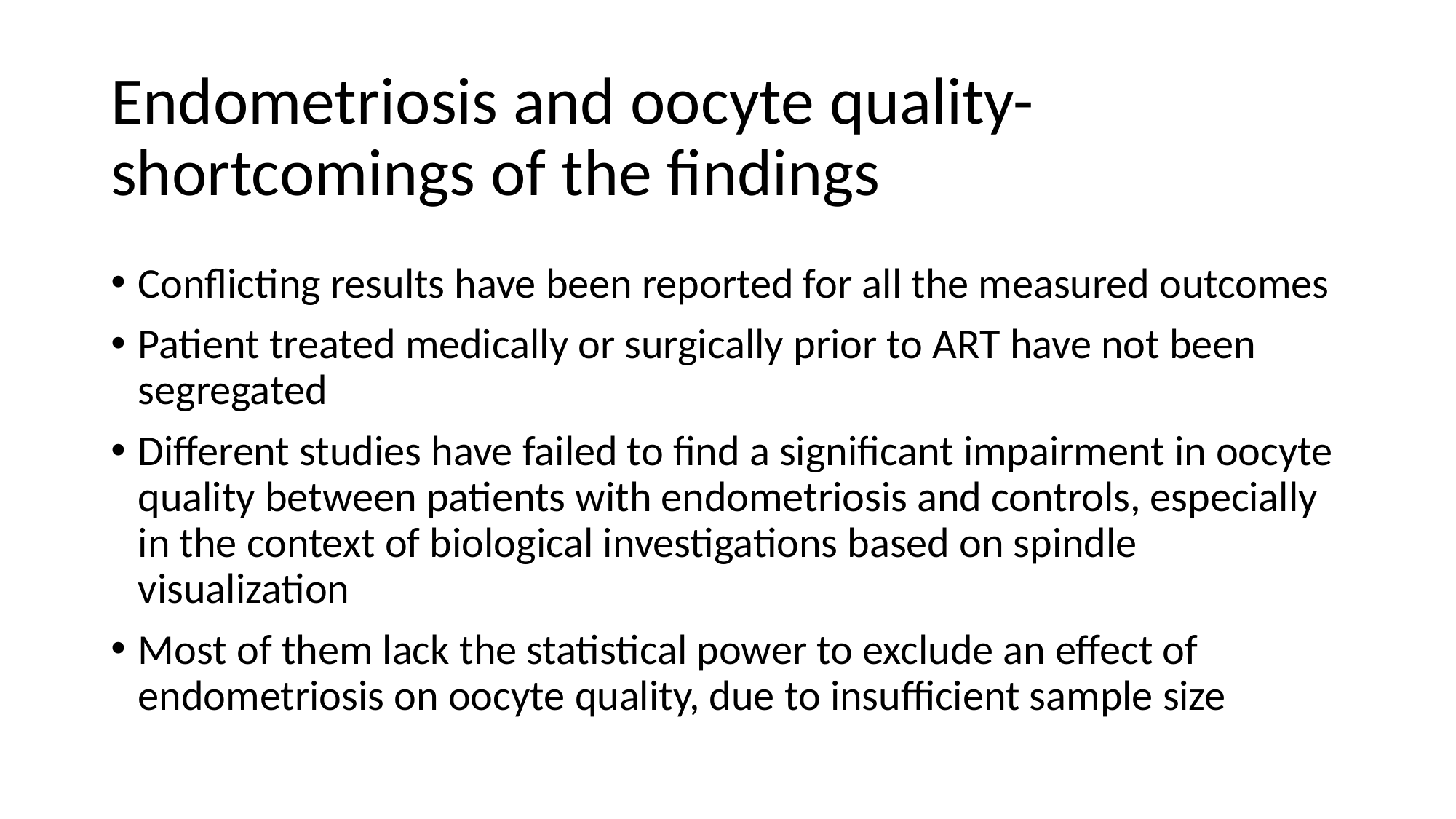

Endometriosis and oocyte quality-shortcomings of the findings
Conflicting results have been reported for all the measured outcomes
Patient treated medically or surgically prior to ART have not been segregated
Different studies have failed to find a significant impairment in oocyte quality between patients with endometriosis and controls, especially in the context of biological investigations based on spindle visualization
Most of them lack the statistical power to exclude an effect of endometriosis on oocyte quality, due to insufficient sample size